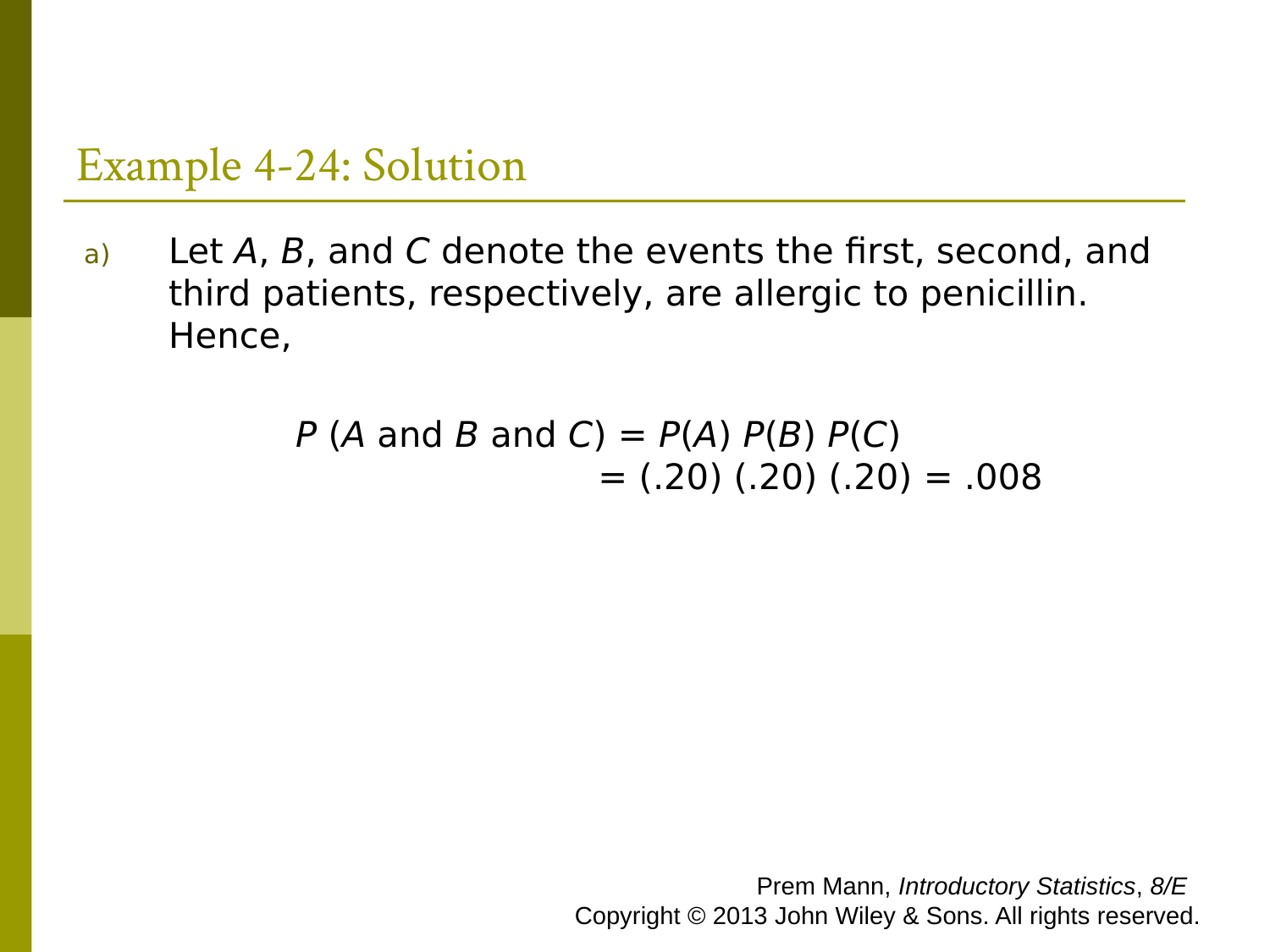

# Example 4-24: Solution
Let A, B, and C denote the events the first, second, and third patients, respectively, are allergic to penicillin. Hence,

		P (A and B and C) = P(A) P(B) P(C)                             	                           = (.20) (.20) (.20) = .008
                          Prem Mann, Introductory Statistics, 8/E Copyright © 2013 John Wiley & Sons. All rights reserved.